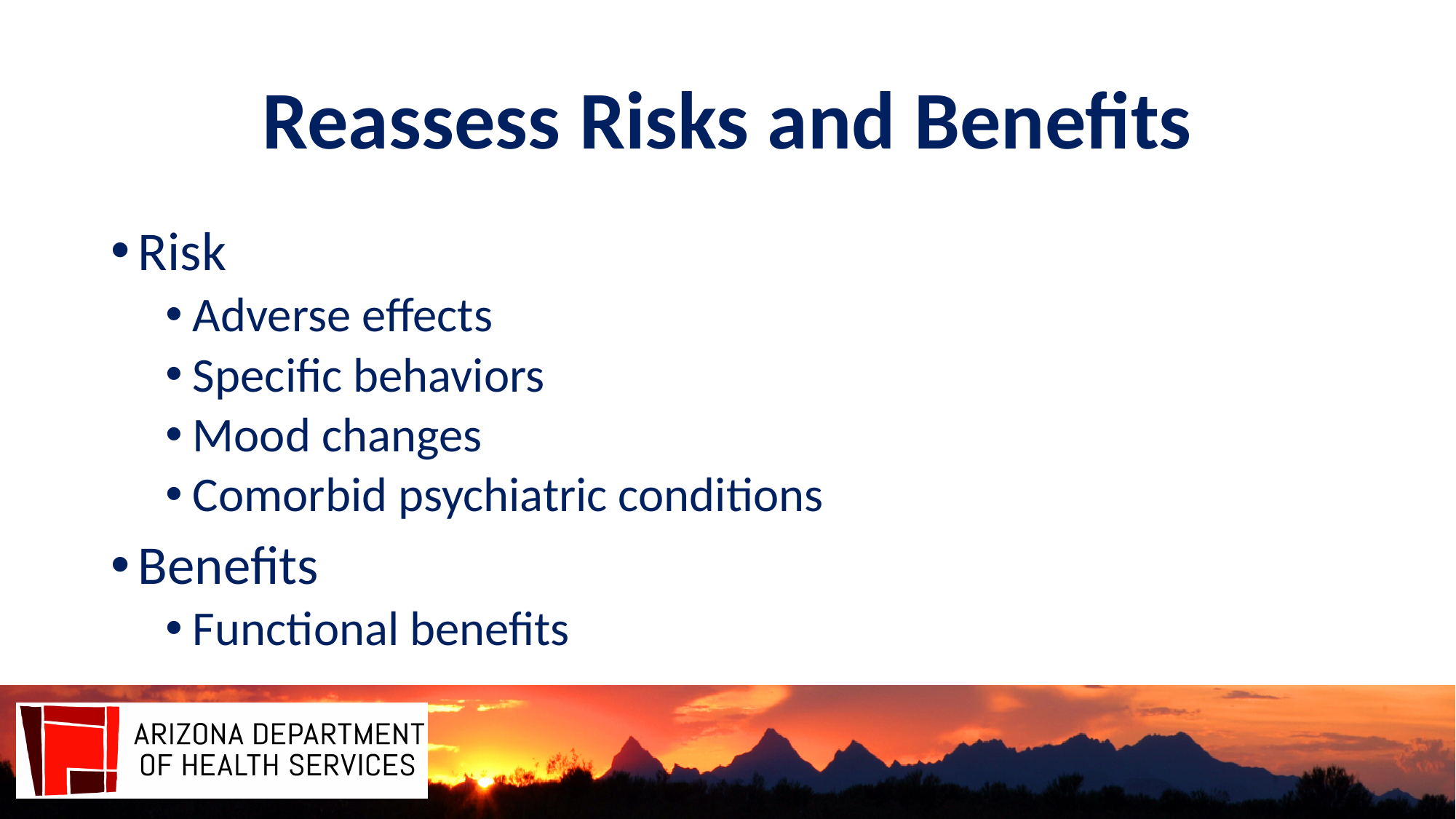

# Reassess Risks and Benefits
Risk
Adverse effects
Specific behaviors
Mood changes
Comorbid psychiatric conditions
Benefits
Functional benefits